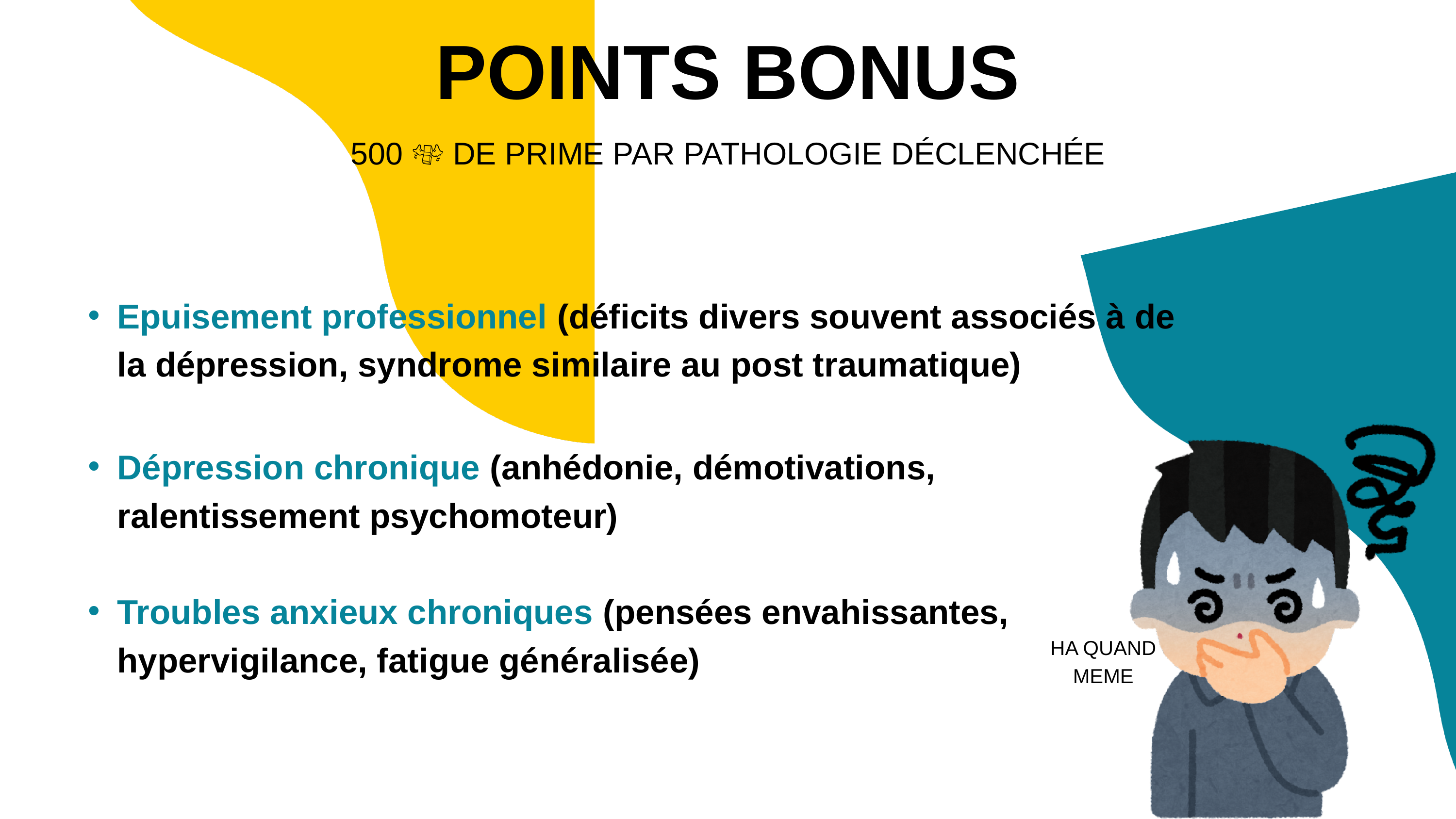

POINTS BONUS
500 💸 DE PRIME PAR PATHOLOGIE DÉCLENCHÉE

Epuisement professionnel (déficits divers souvent associés à de la dépression, syndrome similaire au post traumatique)​

Dépression chronique (anhédonie, démotivations, ralentissement psychomoteur)​

Troubles anxieux chroniques (pensées envahissantes, hypervigilance, fatigue généralisée)
HA QUAND MEME